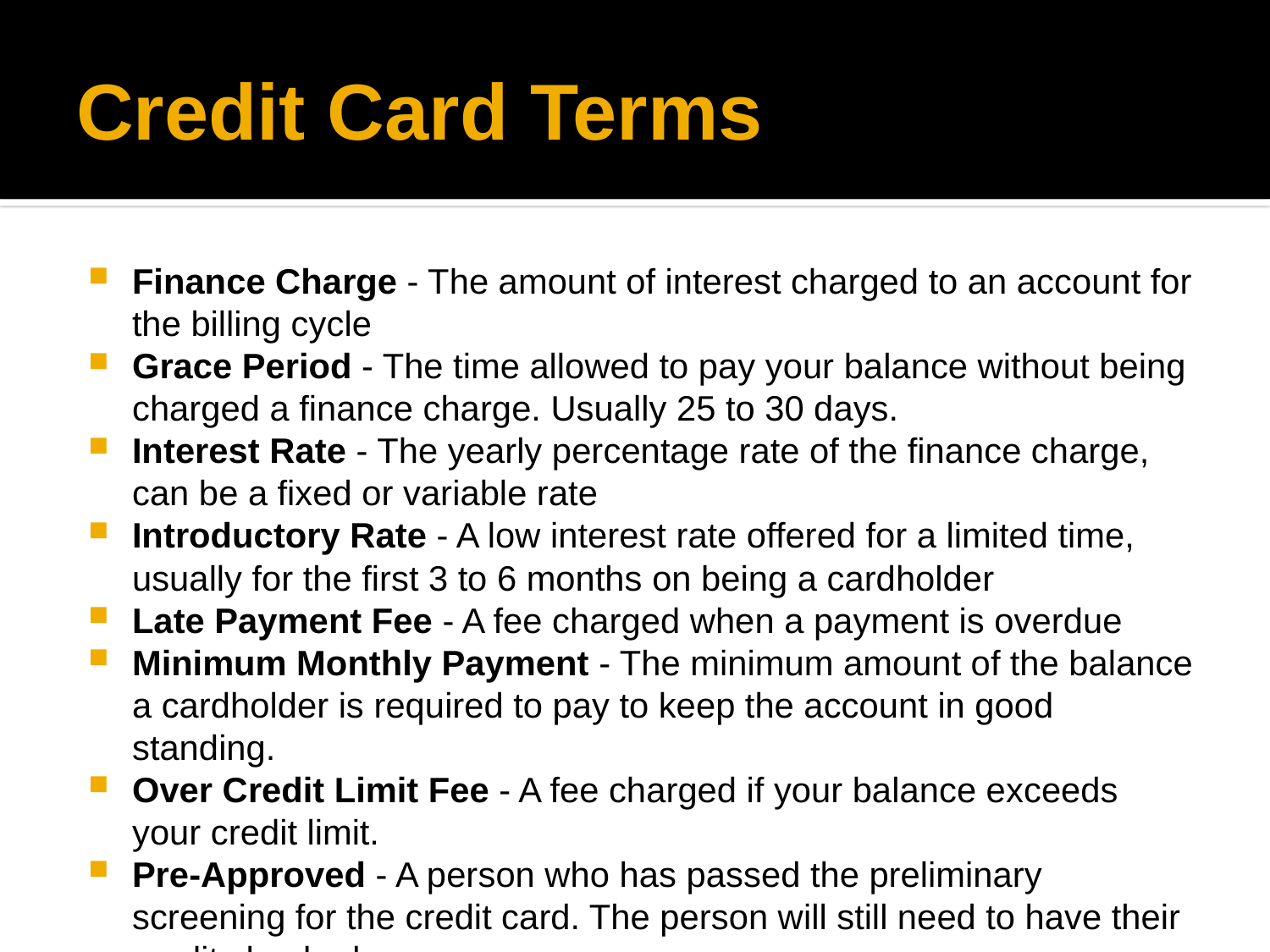

# Credit Card Terms
Finance Charge - The amount of interest charged to an account for the billing cycle
Grace Period - The time allowed to pay your balance without being charged a finance charge. Usually 25 to 30 days.
Interest Rate - The yearly percentage rate of the finance charge, can be a fixed or variable rate
Introductory Rate - A low interest rate offered for a limited time, usually for the first 3 to 6 months on being a cardholder
Late Payment Fee - A fee charged when a payment is overdue
Minimum Monthly Payment - The minimum amount of the balance a cardholder is required to pay to keep the account in good standing.
Over Credit Limit Fee - A fee charged if your balance exceeds your credit limit.
Pre-Approved - A person who has passed the preliminary screening for the credit card. The person will still need to have their credit checked.